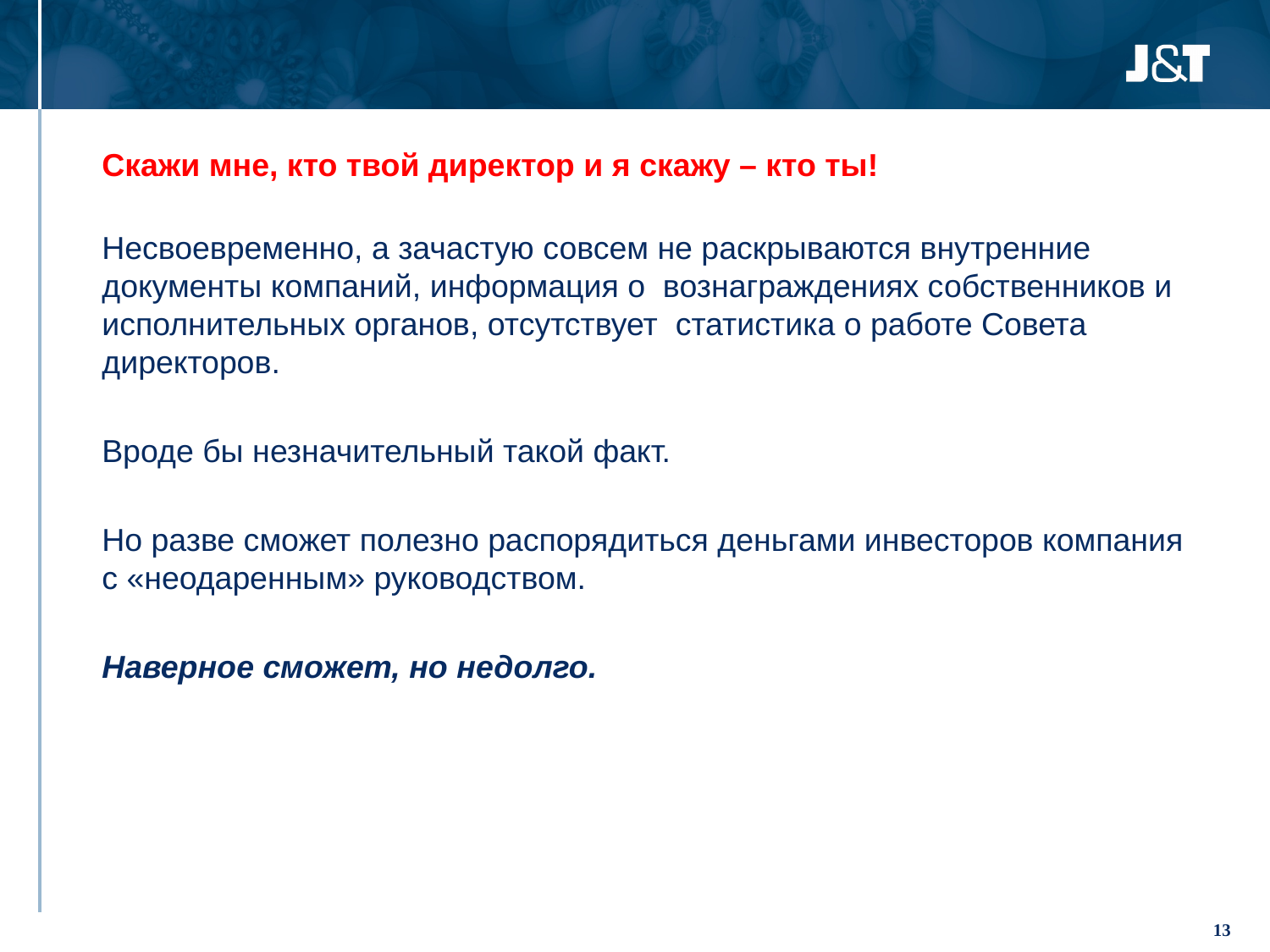

Скажи мне, кто твой директор и я скажу – кто ты!
Несвоевременно, а зачастую совсем не раскрываются внутренние документы компаний, информация о  вознаграждениях собственников и исполнительных органов, отсутствует  статистика о работе Совета директоров.

Вроде бы незначительный такой факт.

Но разве сможет полезно распорядиться деньгами инвесторов компания с «неодаренным» руководством.

Наверное сможет, но недолго.

13